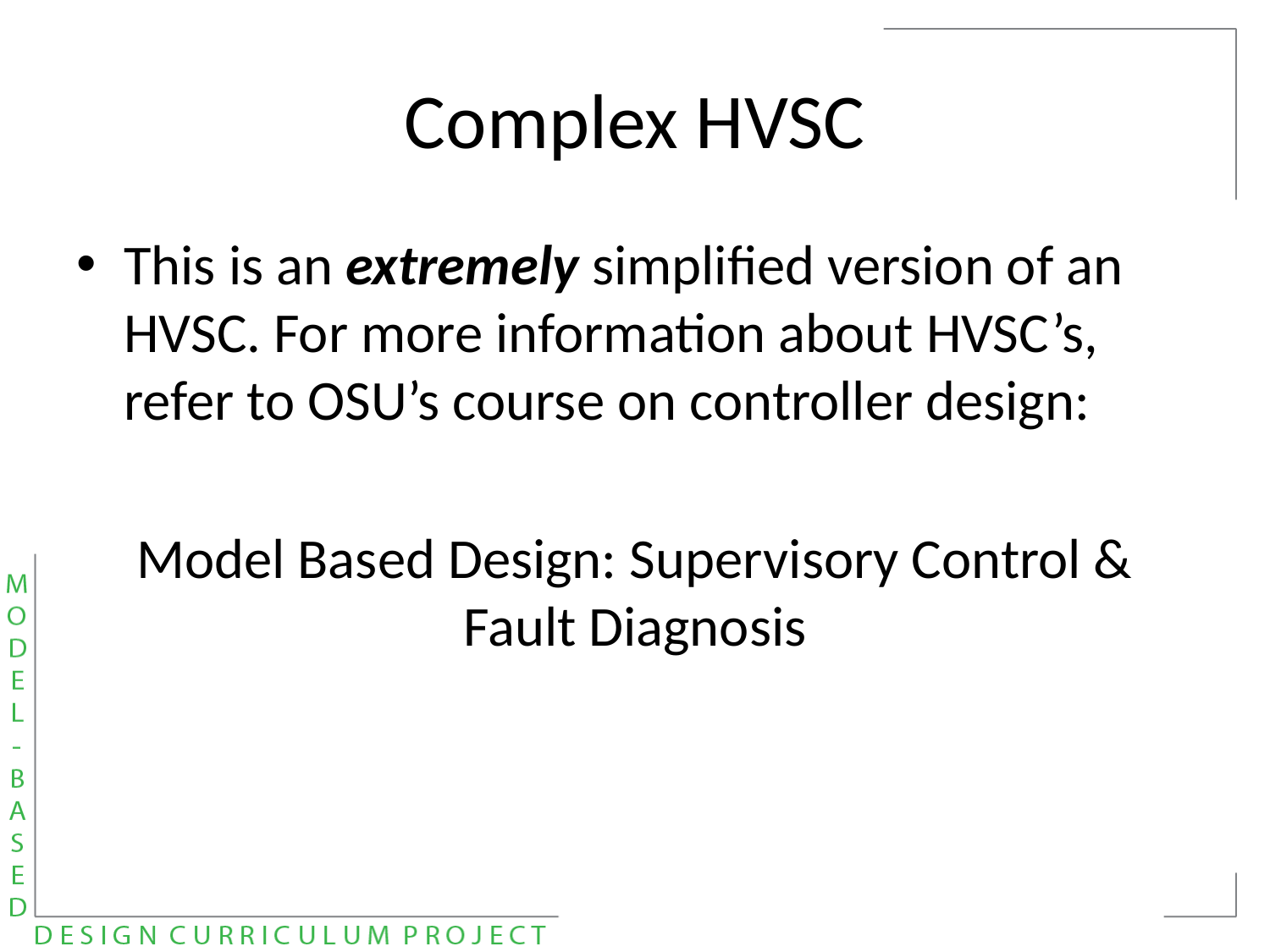

# Complex HVSC
This is an extremely simplified version of an HVSC. For more information about HVSC’s, refer to OSU’s course on controller design:

Model Based Design: Supervisory Control & Fault Diagnosis